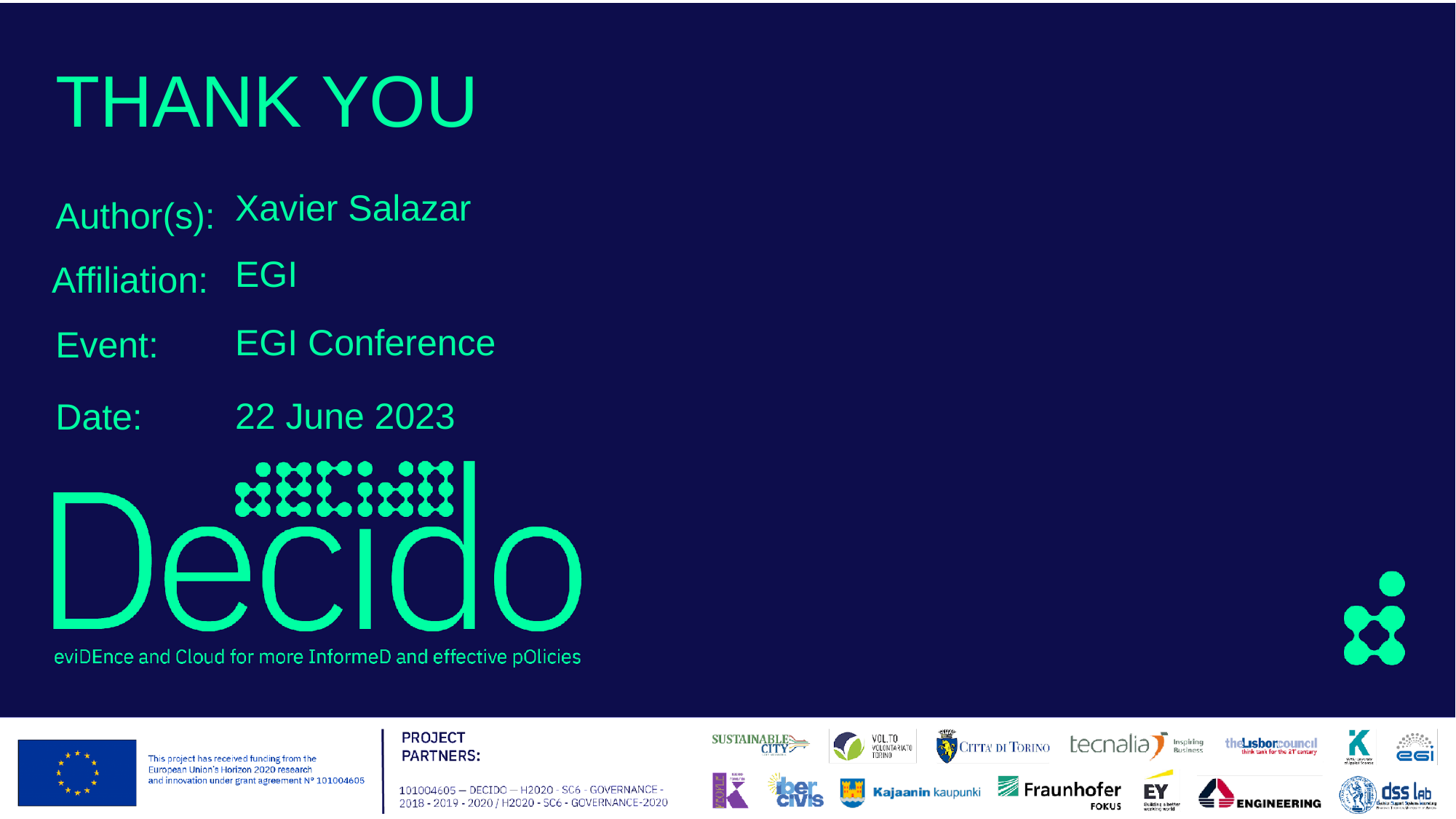

# THANK YOU
Xavier Salazar

EGI
EGI Conference
22 June 2023